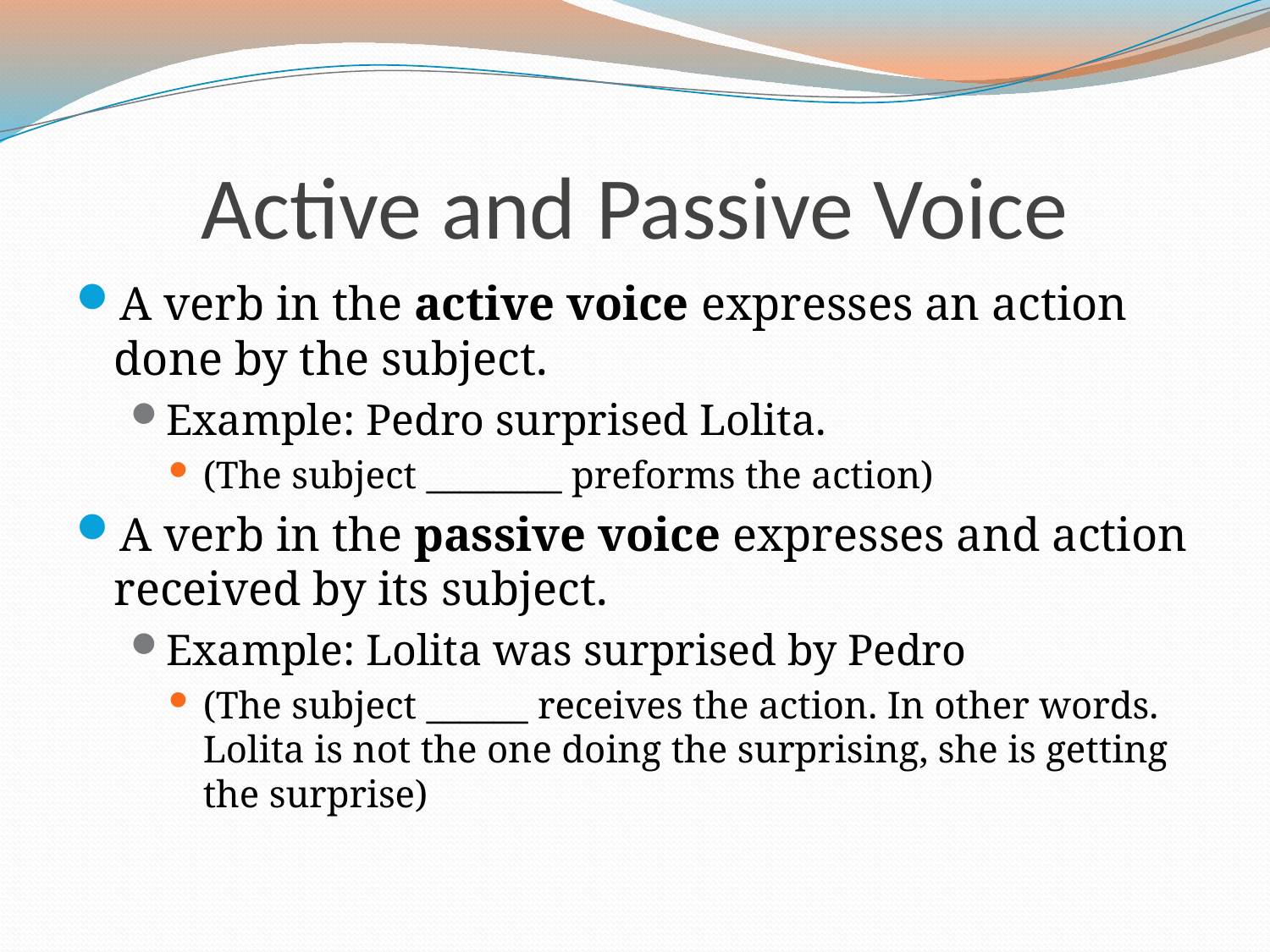

# Active and Passive Voice
A verb in the active voice expresses an action done by the subject.
Example: Pedro surprised Lolita.
(The subject ________ preforms the action)
A verb in the passive voice expresses and action received by its subject.
Example: Lolita was surprised by Pedro
(The subject ______ receives the action. In other words. Lolita is not the one doing the surprising, she is getting the surprise)